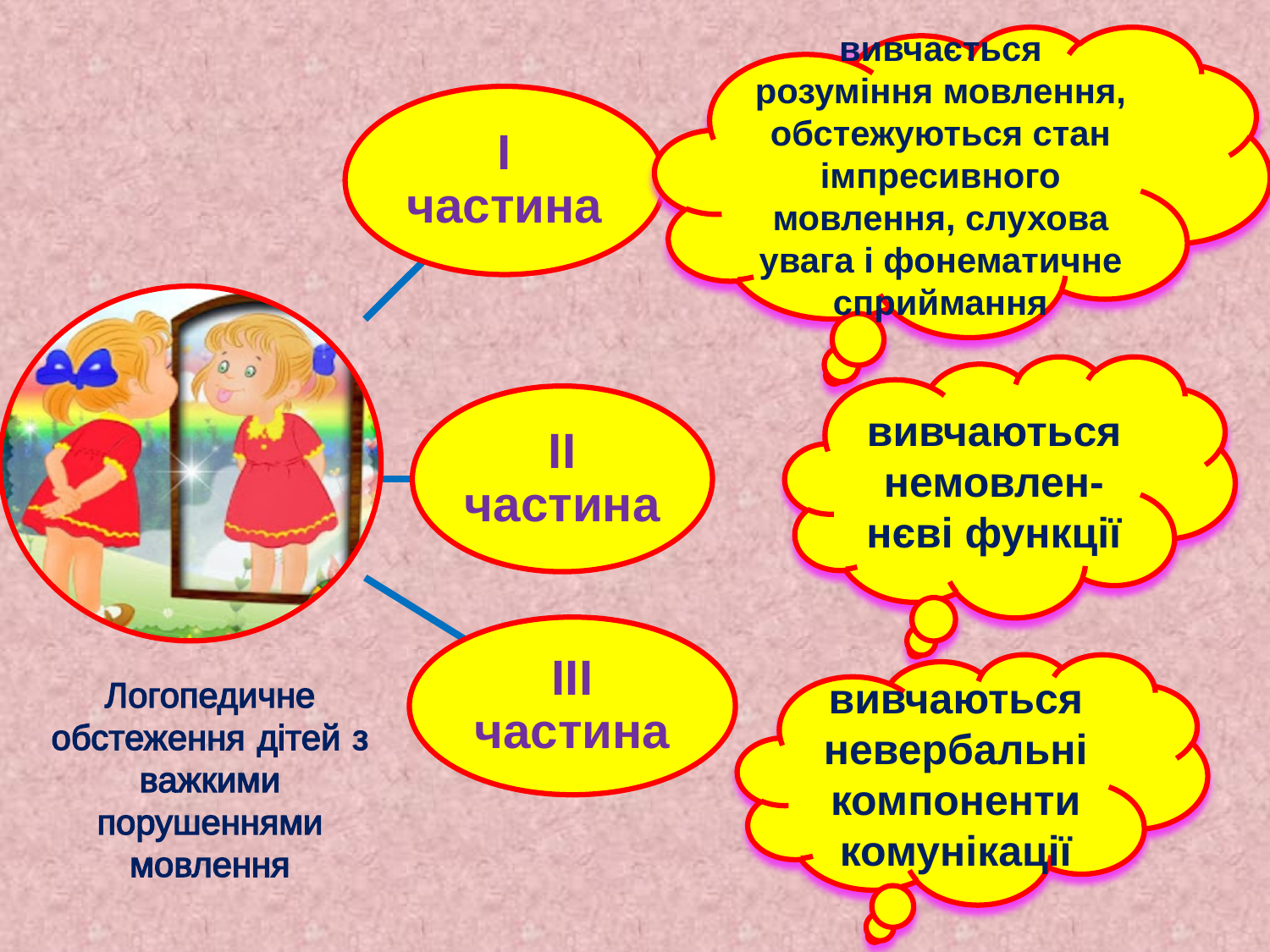

І частина
ІІ частина
ІІІ частина
вивчається розуміння мовлення, обстежуються стан імпресивного мовлення, слухова увага і фонематичне сприймання
вивчаються немовлен-нєві функції
вивчаються невербальні компоненти комунікації
Логопедичне обстеження дітей з важкими порушеннями мовлення